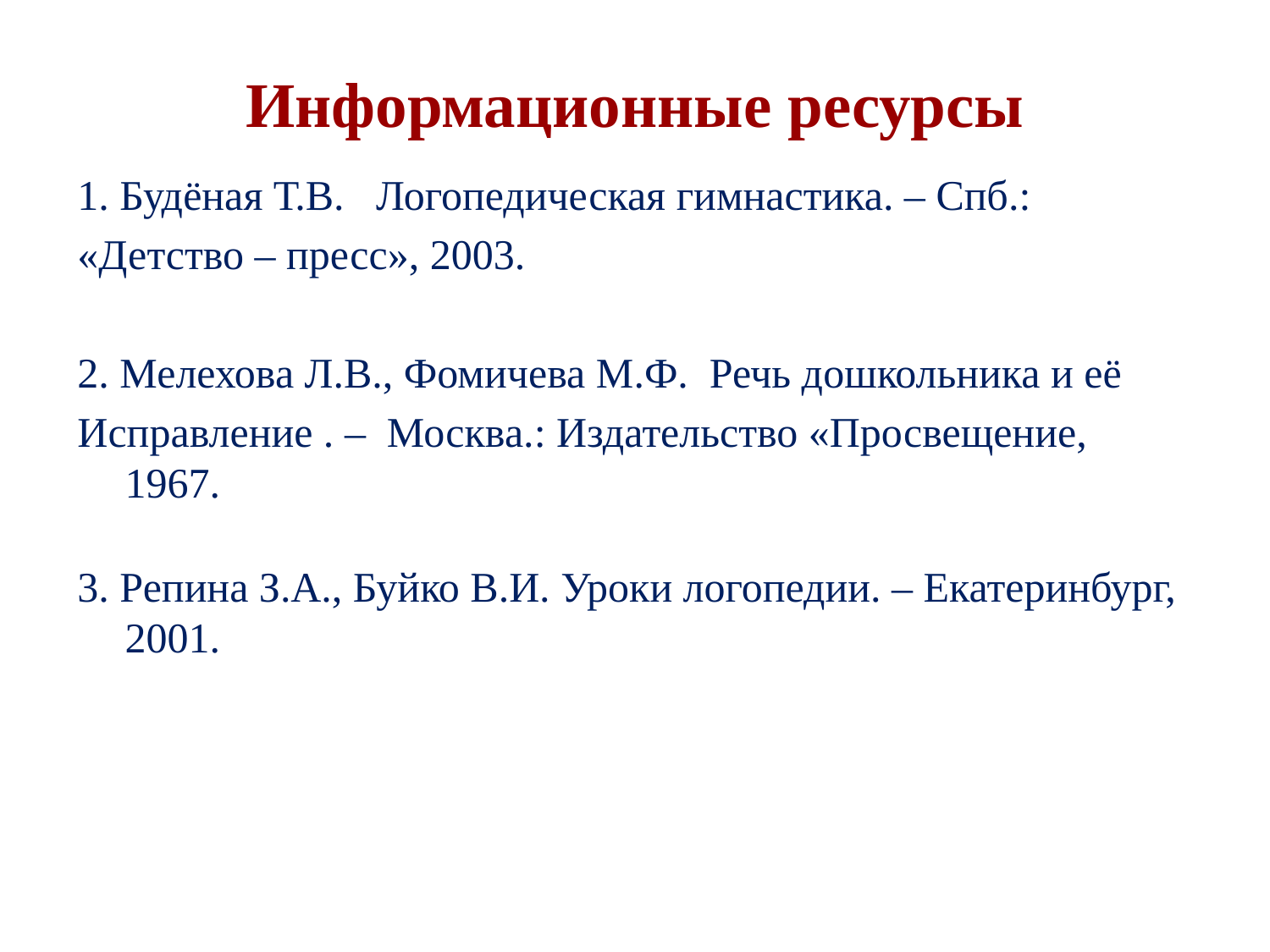

# Информационные ресурсы
1. Будёная Т.В.   Логопедическая гимнастика. – Спб.:
«Детство – пресс», 2003.

2. Мелехова Л.В., Фомичева М.Ф.  Речь дошкольника и её
Исправление . –  Москва.: Издательство «Просвещение, 1967.

3. Репина З.А., Буйко В.И. Уроки логопедии. – Екатеринбург, 2001.